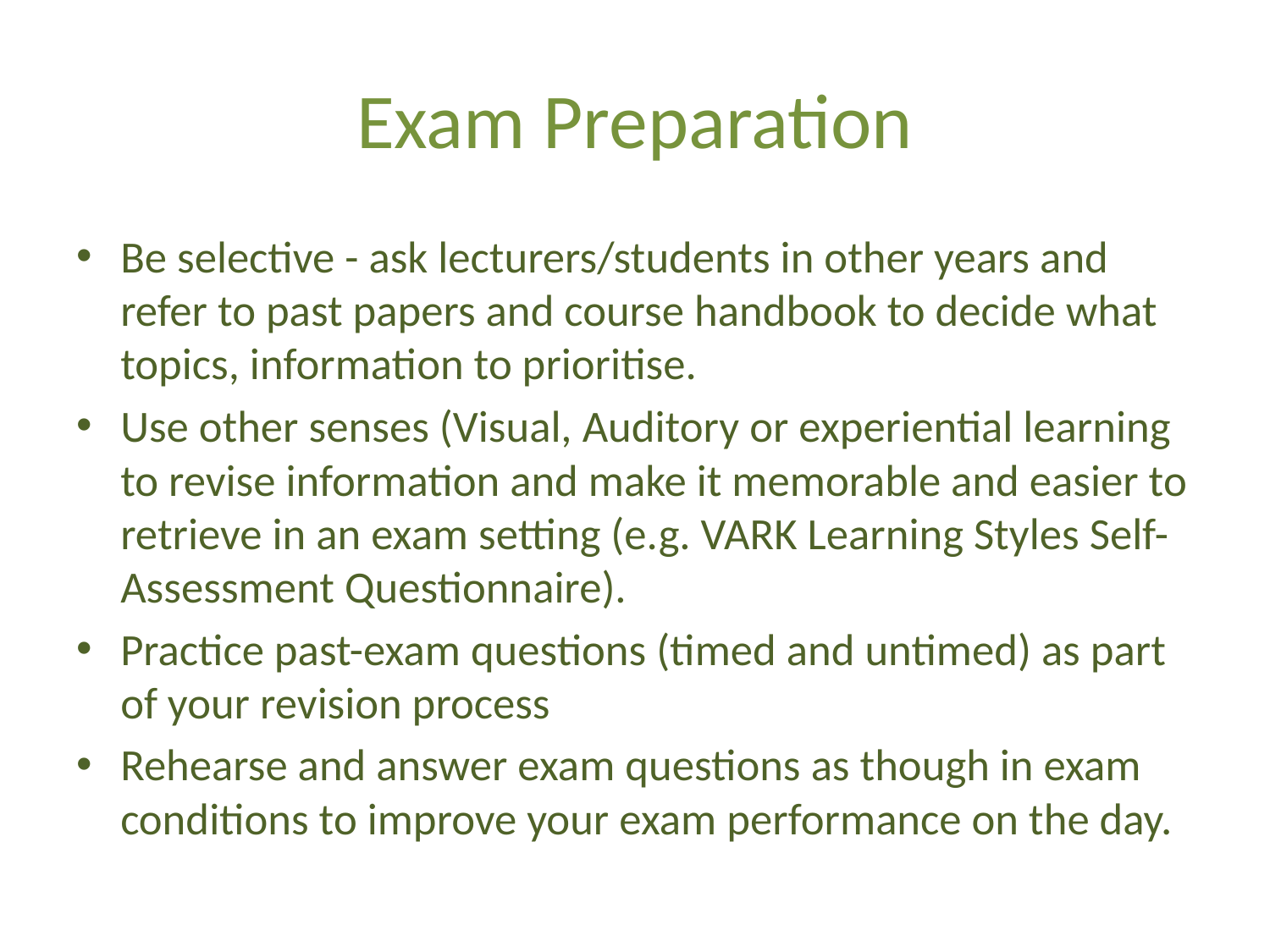

# Exam Preparation
Be selective - ask lecturers/students in other years and refer to past papers and course handbook to decide what topics, information to prioritise.
Use other senses (Visual, Auditory or experiential learning to revise information and make it memorable and easier to retrieve in an exam setting (e.g. VARK Learning Styles Self-Assessment Questionnaire).
Practice past-exam questions (timed and untimed) as part of your revision process
Rehearse and answer exam questions as though in exam conditions to improve your exam performance on the day.